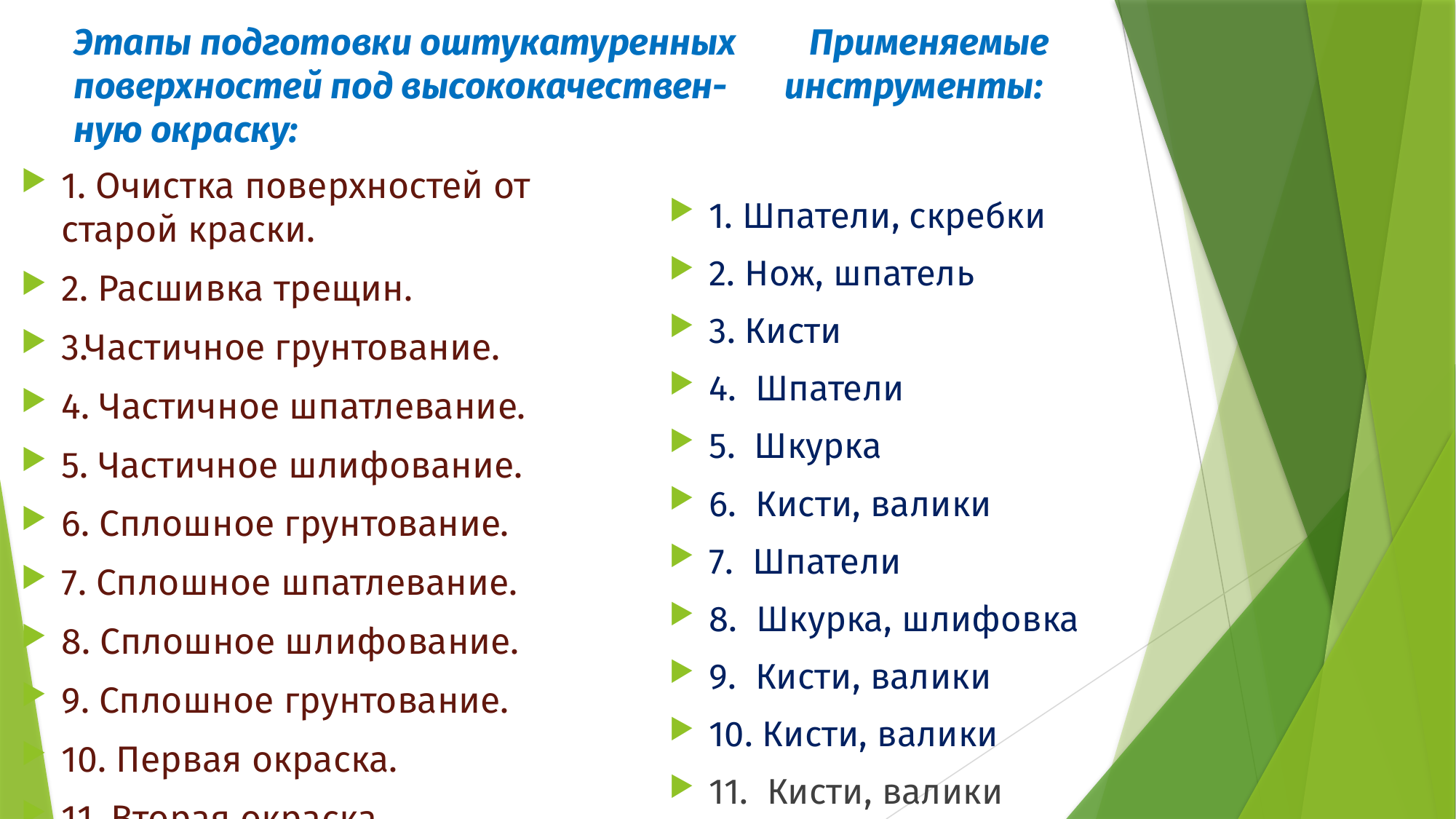

# Этапы подготовки оштукатуренных         Применяемые поверхностей под высококачествен-       инструменты: ную окраску:
1. Очистка поверхностей от старой краски.
2. Расшивка трещин.
3.Частичное грунтование.
4. Частичное шпатлевание.
5. Частичное шлифование.
6. Сплошное грунтование.
7. Сплошное шпатлевание.
8. Сплошное шлифование.
9. Сплошное грунтование.
10. Первая окраска.
11. Вторая окраска.
1. Шпатели, скребки
2. Нож, шпатель
3. Кисти
4.  Шпатели
5.  Шкурка
6.  Кисти, валики
7.  Шпатели
8.  Шкурка, шлифовка
9.  Кисти, валики
10. Кисти, валики
11.  Кисти, валики